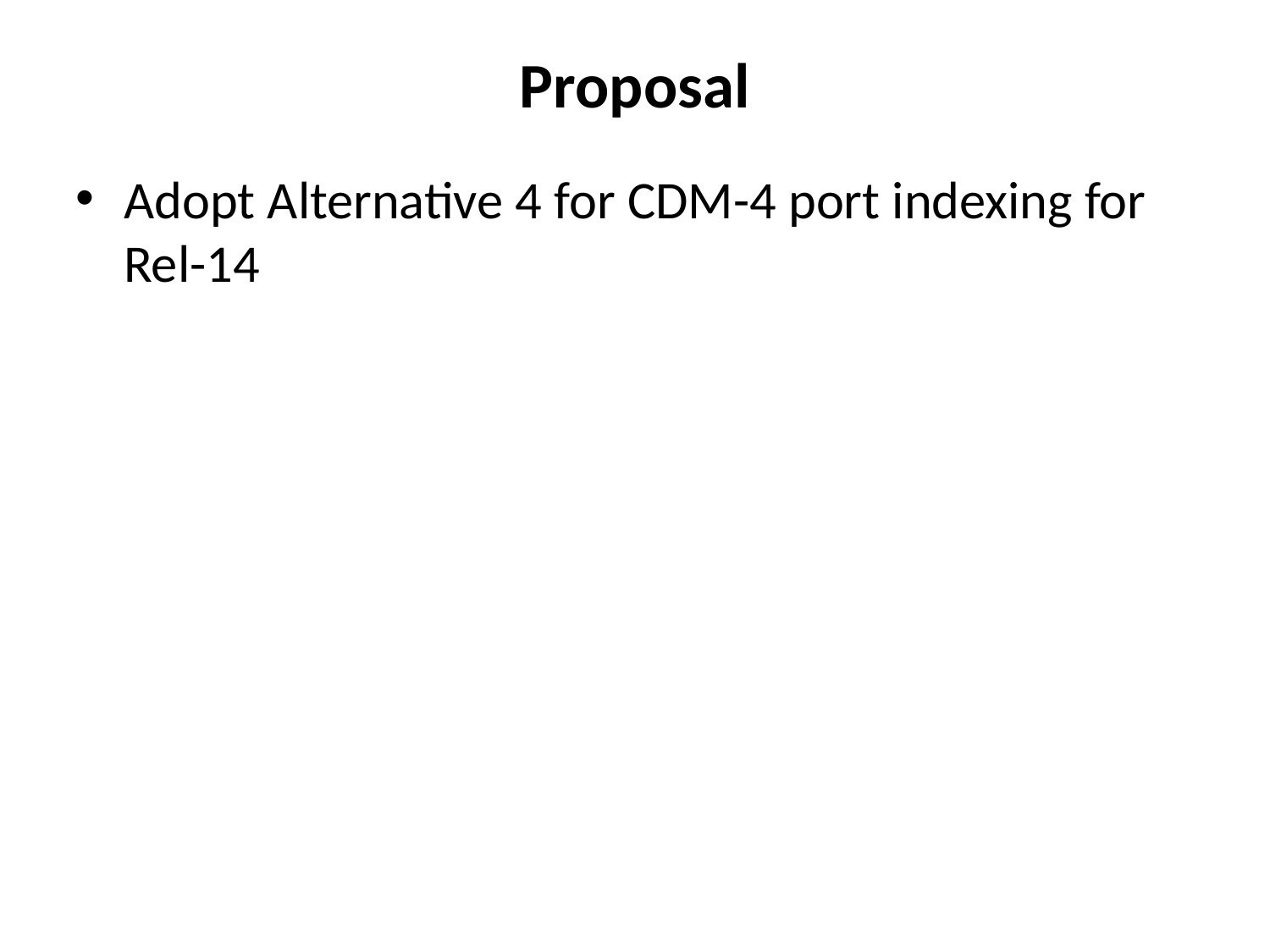

# Proposal
Adopt Alternative 4 for CDM-4 port indexing for Rel-14